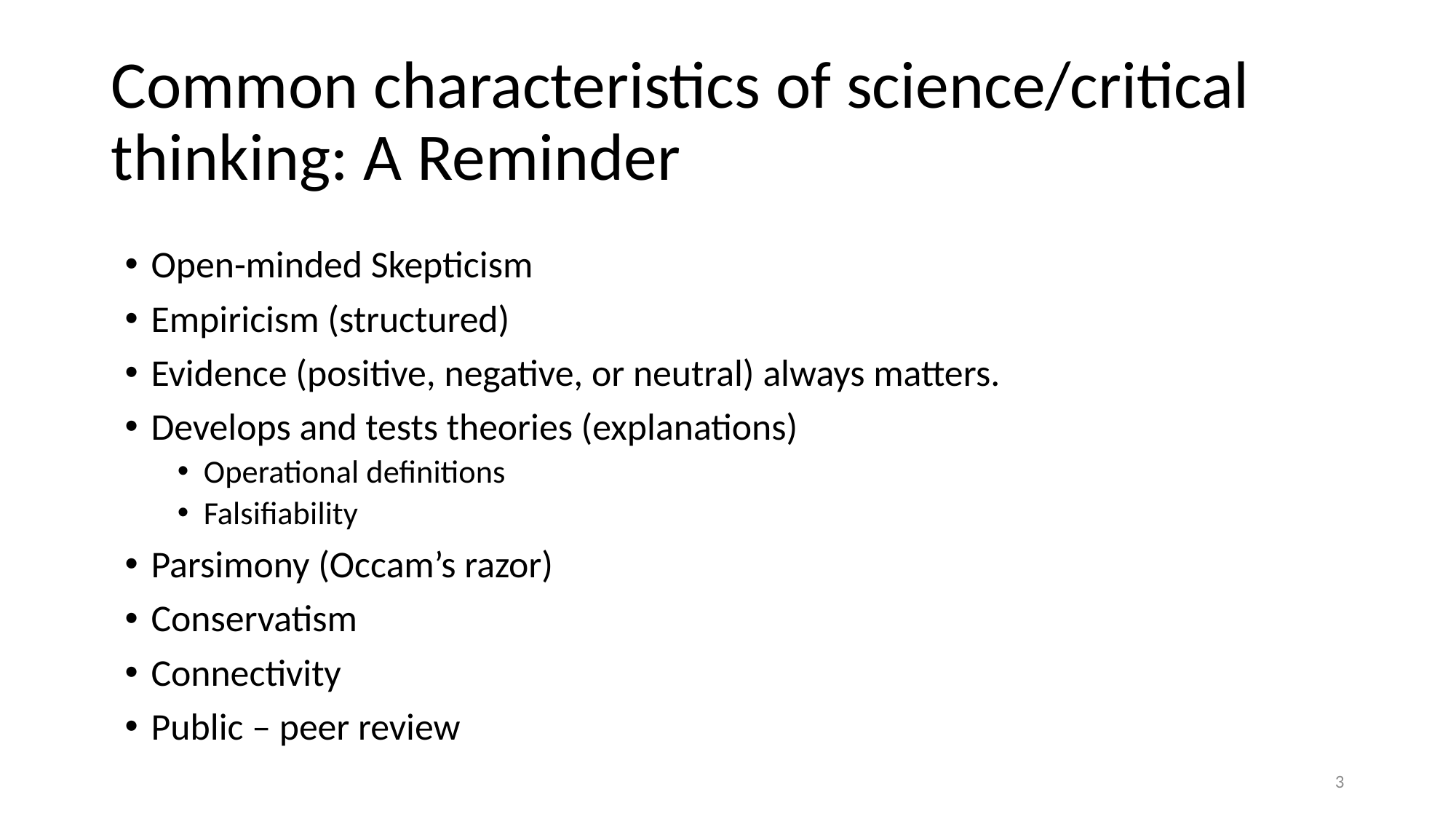

# Common characteristics of science/critical thinking: A Reminder
Open-minded Skepticism
Empiricism (structured)
Evidence (positive, negative, or neutral) always matters.
Develops and tests theories (explanations)
Operational definitions
Falsifiability
Parsimony (Occam’s razor)
Conservatism
Connectivity
Public – peer review
3